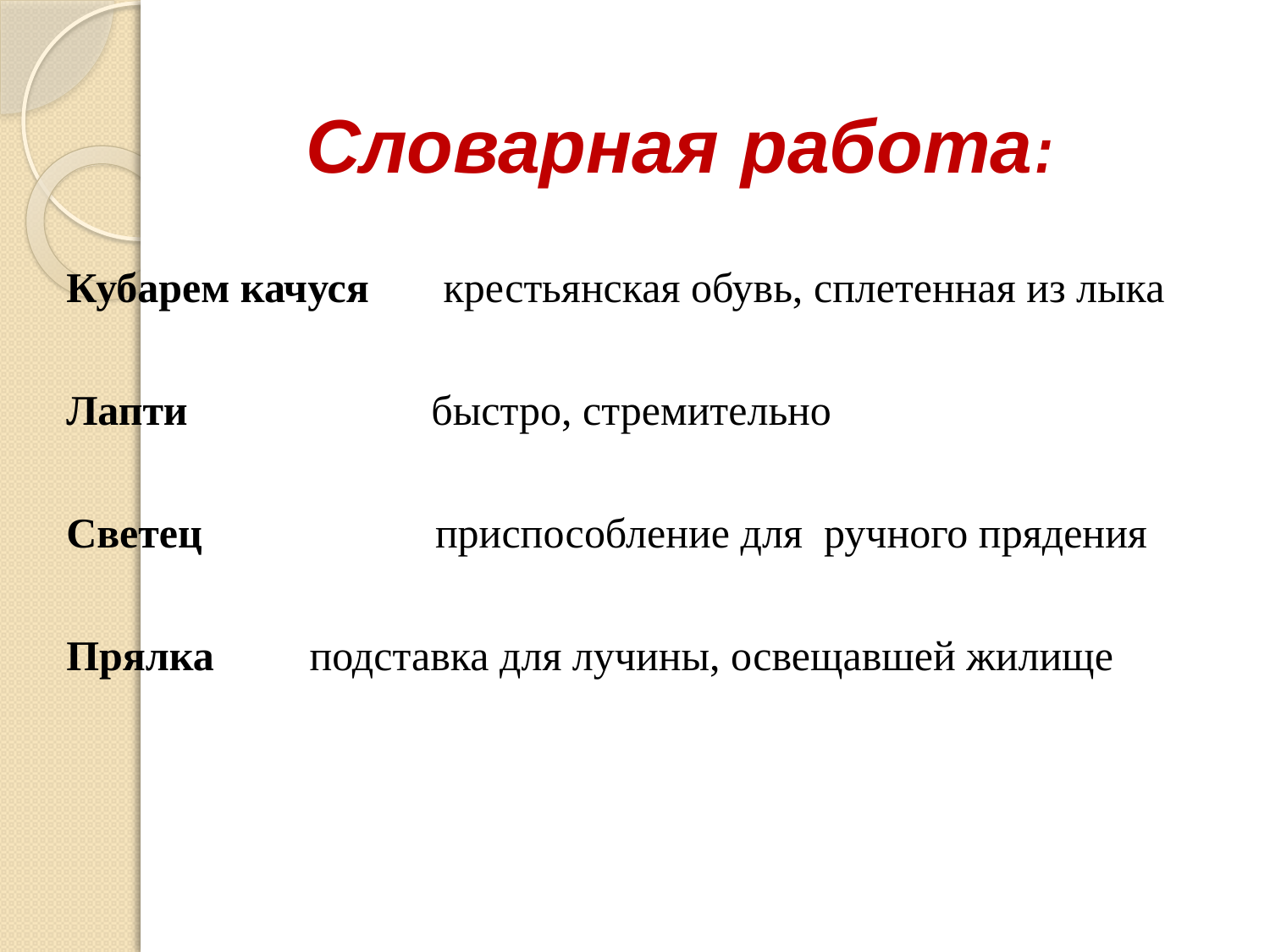

Словарная работа:
Кубарем качуся       крестьянская обувь, сплетенная из лыка

Лапти                       быстро, стремительно

Светец                      приспособление для  ручного прядения

Прялка         подставка для лучины, освещавшей жилище